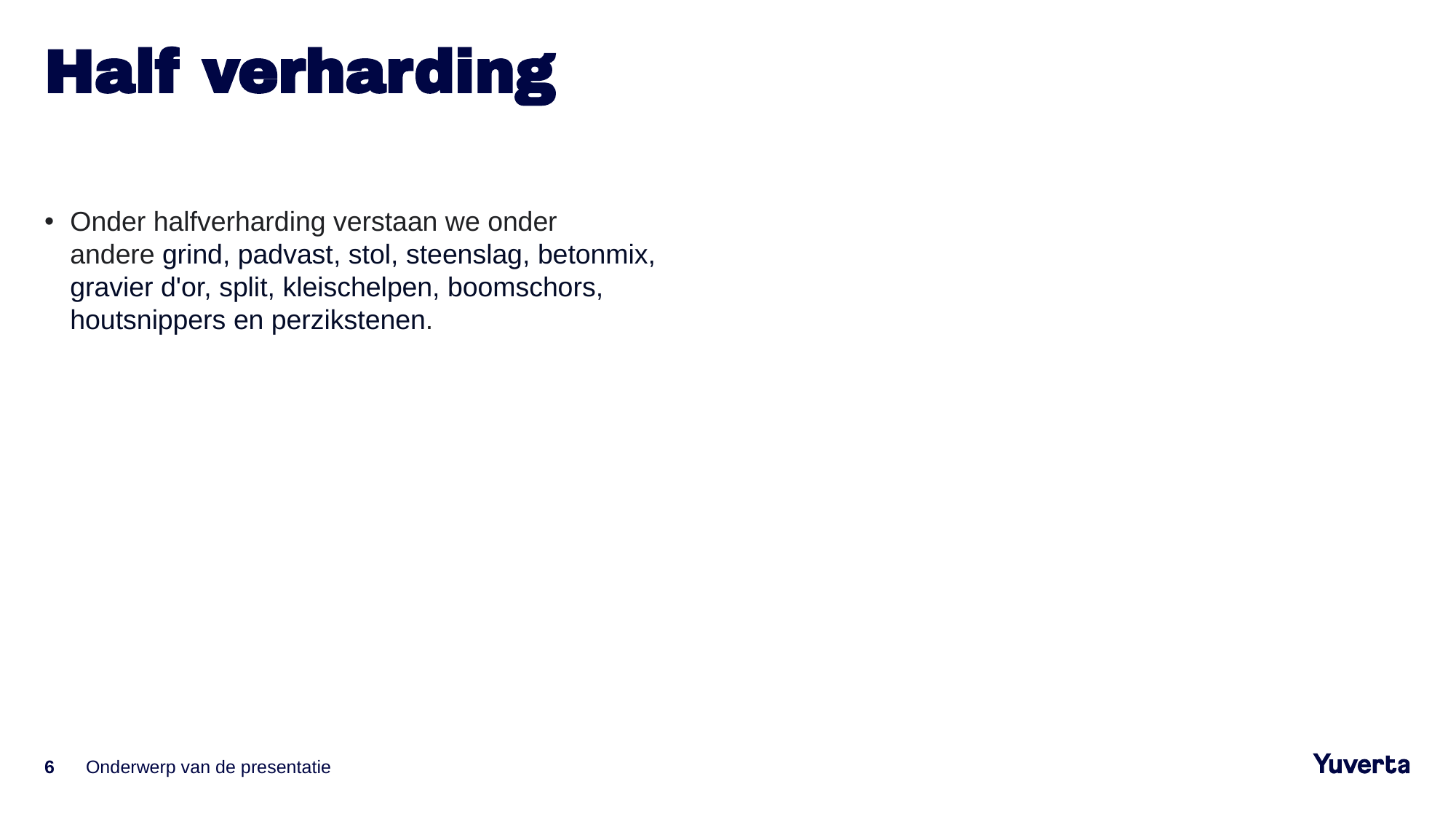

# Half verharding

Onder halfverharding verstaan we onder andere grind, padvast, stol, steenslag, betonmix, gravier d'or, split, kleischelpen, boomschors, houtsnippers en perzikstenen.

6
Onderwerp van de presentatie
5-12-2023